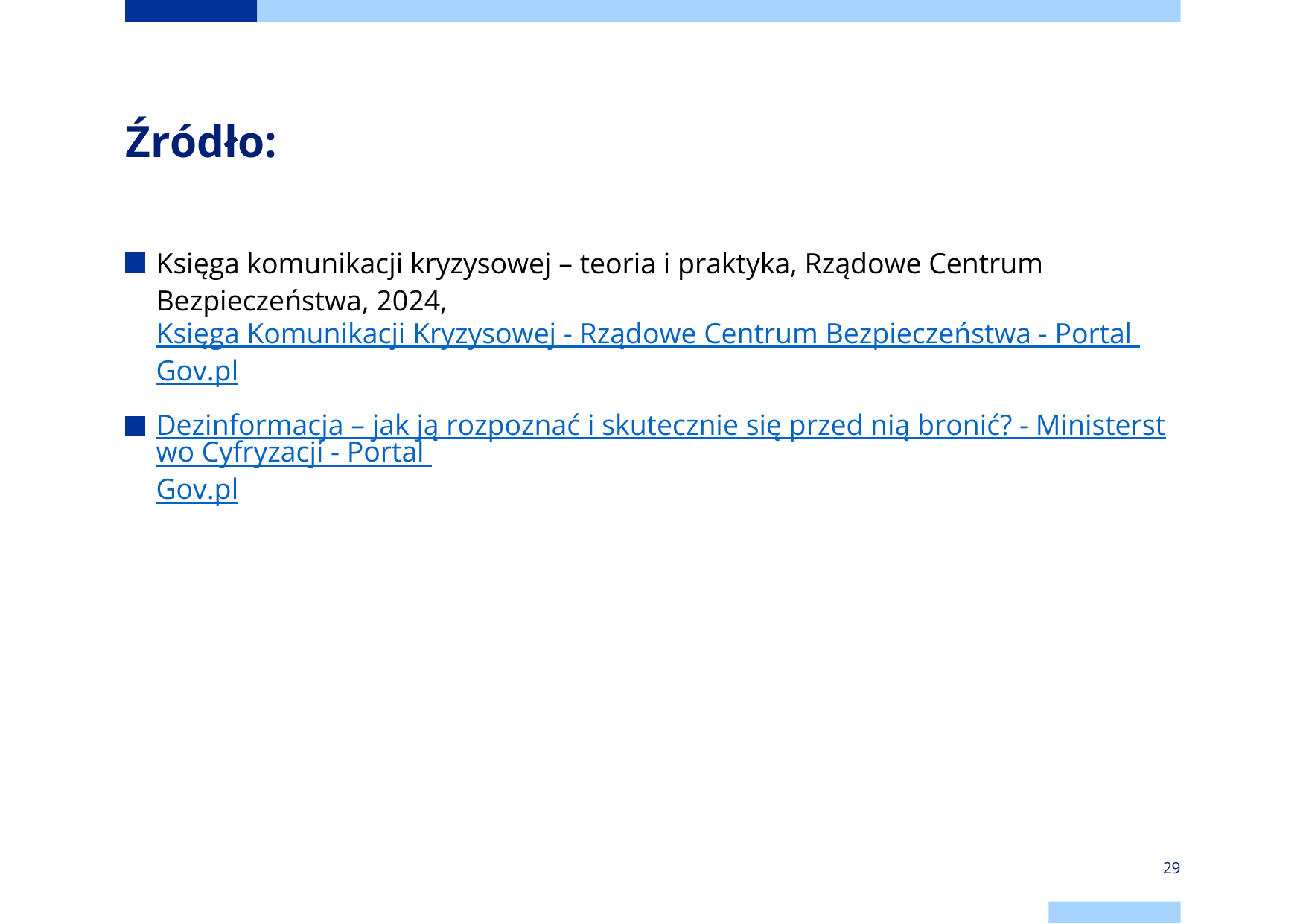

# Źródło:
Księga komunikacji kryzysowej – teoria i praktyka, Rządowe Centrum Bezpieczeństwa, 2024, Księga Komunikacji Kryzysowej - Rządowe Centrum Bezpieczeństwa - Portal Gov.pl
Dezinformacja – jak ją rozpoznać i skutecznie się przed nią bronić? - Ministerstwo Cyfryzacji - Portal Gov.pl

29